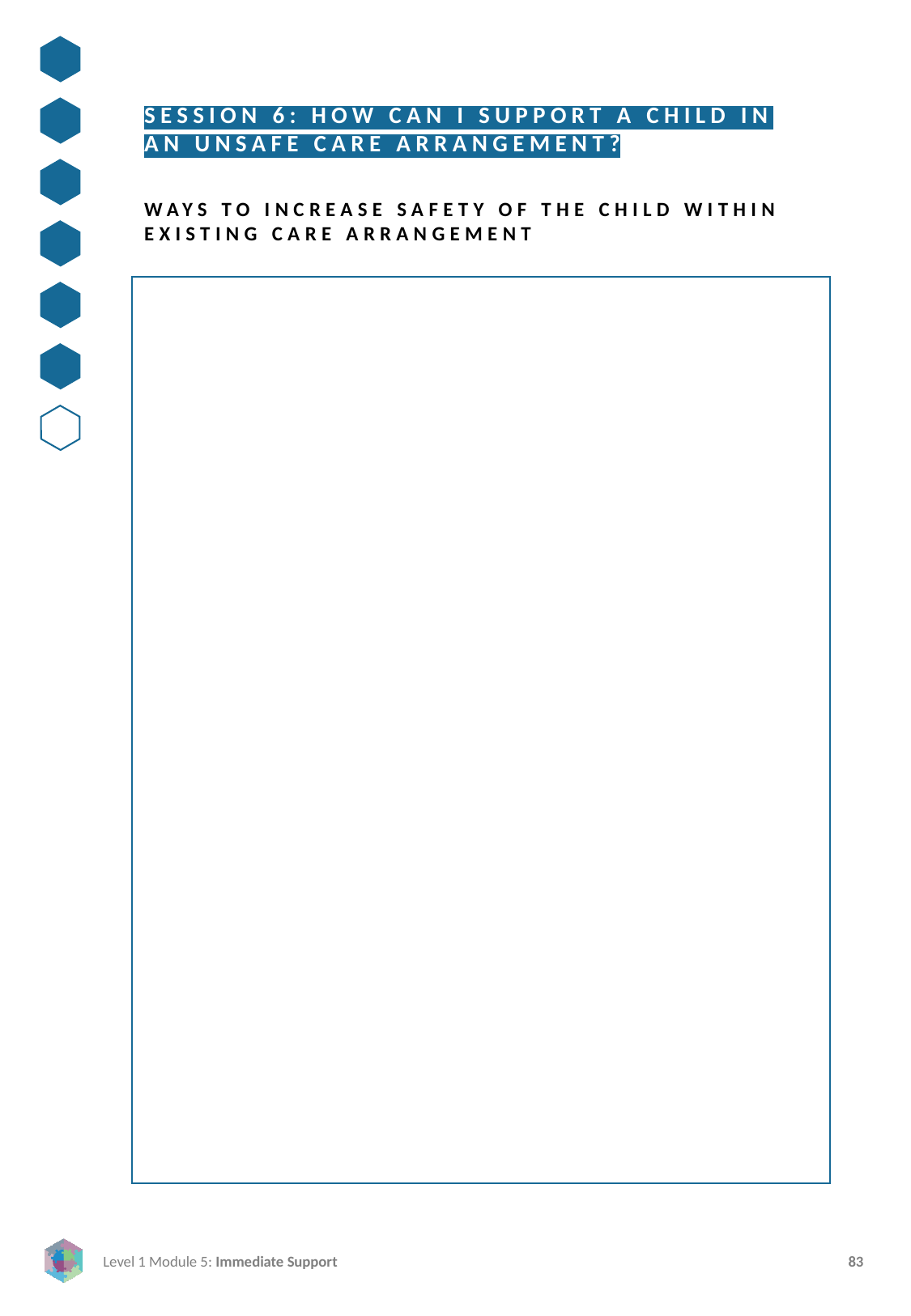

SESSION 6: HOW CAN I SUPPORT A CHILD IN AN UNSAFE CARE ARRANGEMENT?

WAYS TO INCREASE SAFETY OF THE CHILD WITHIN EXISTING CARE ARRANGEMENT

C